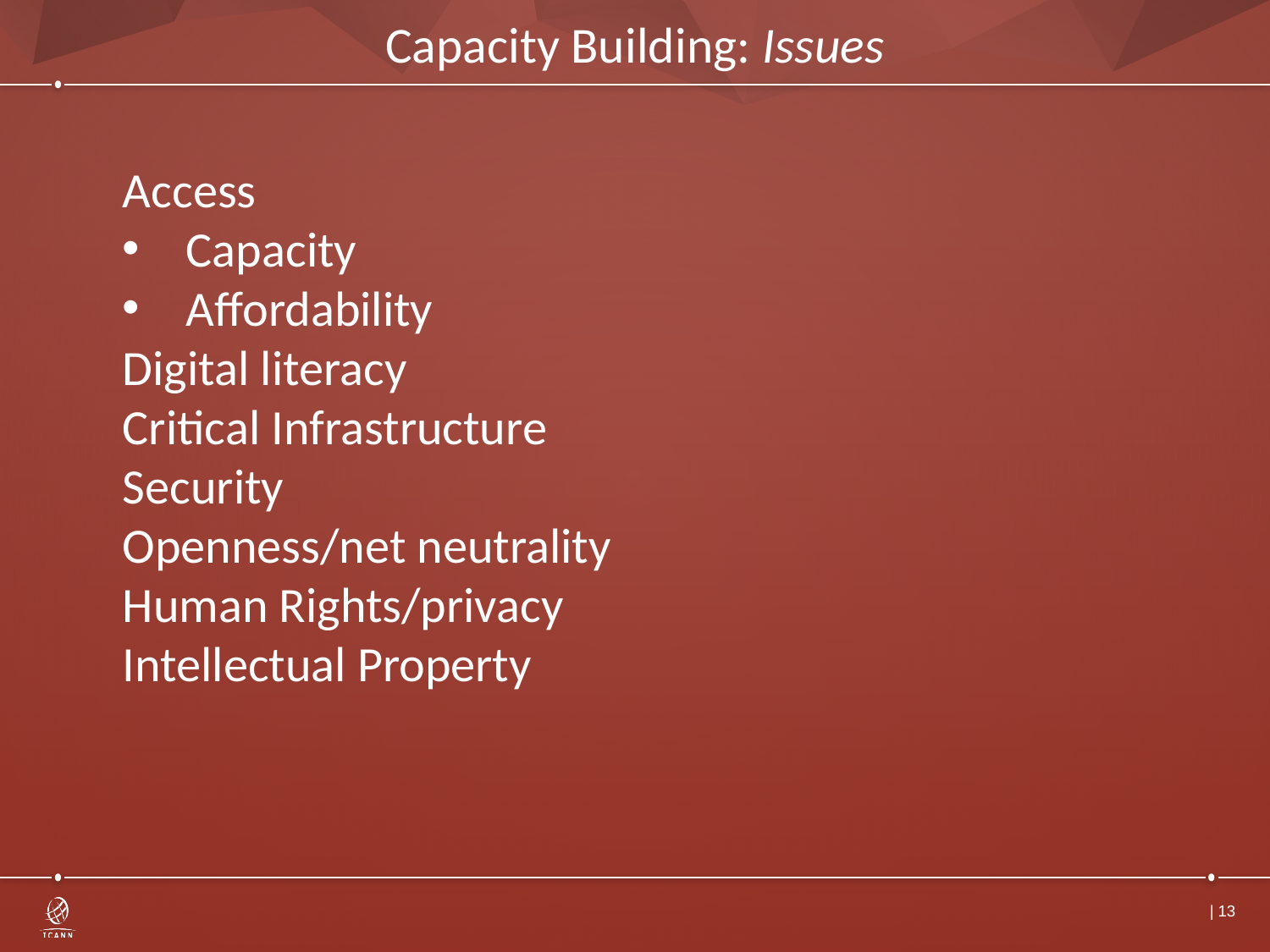

# Capacity Building: Issues
Access
Capacity
Affordability
Digital literacy
Critical Infrastructure
Security
Openness/net neutrality
Human Rights/privacy
Intellectual Property